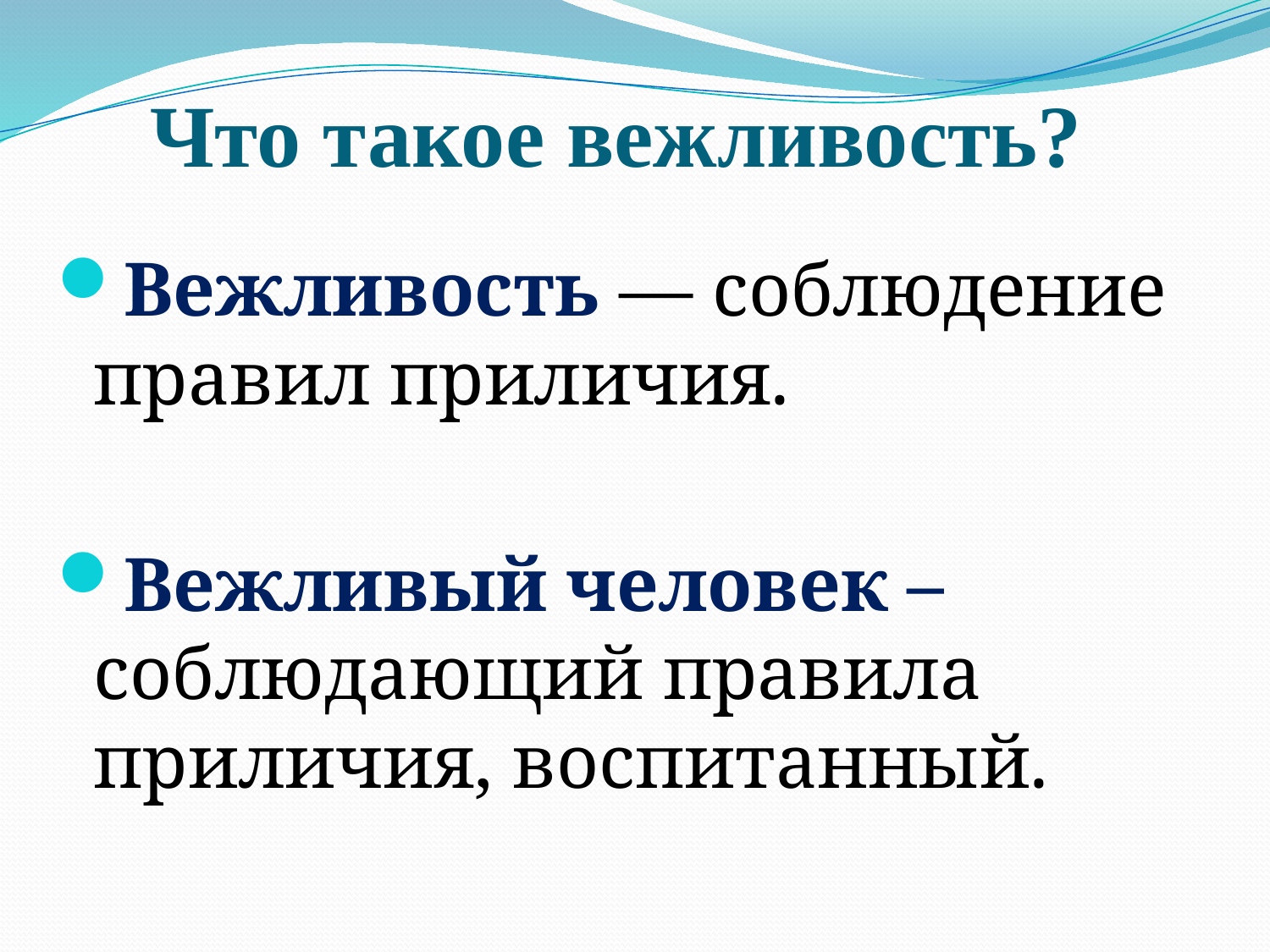

# Что такое вежливость?
Вежливость — соблюдение правил приличия.

Вежливый человек – соблюдающий правила приличия, воспитанный.